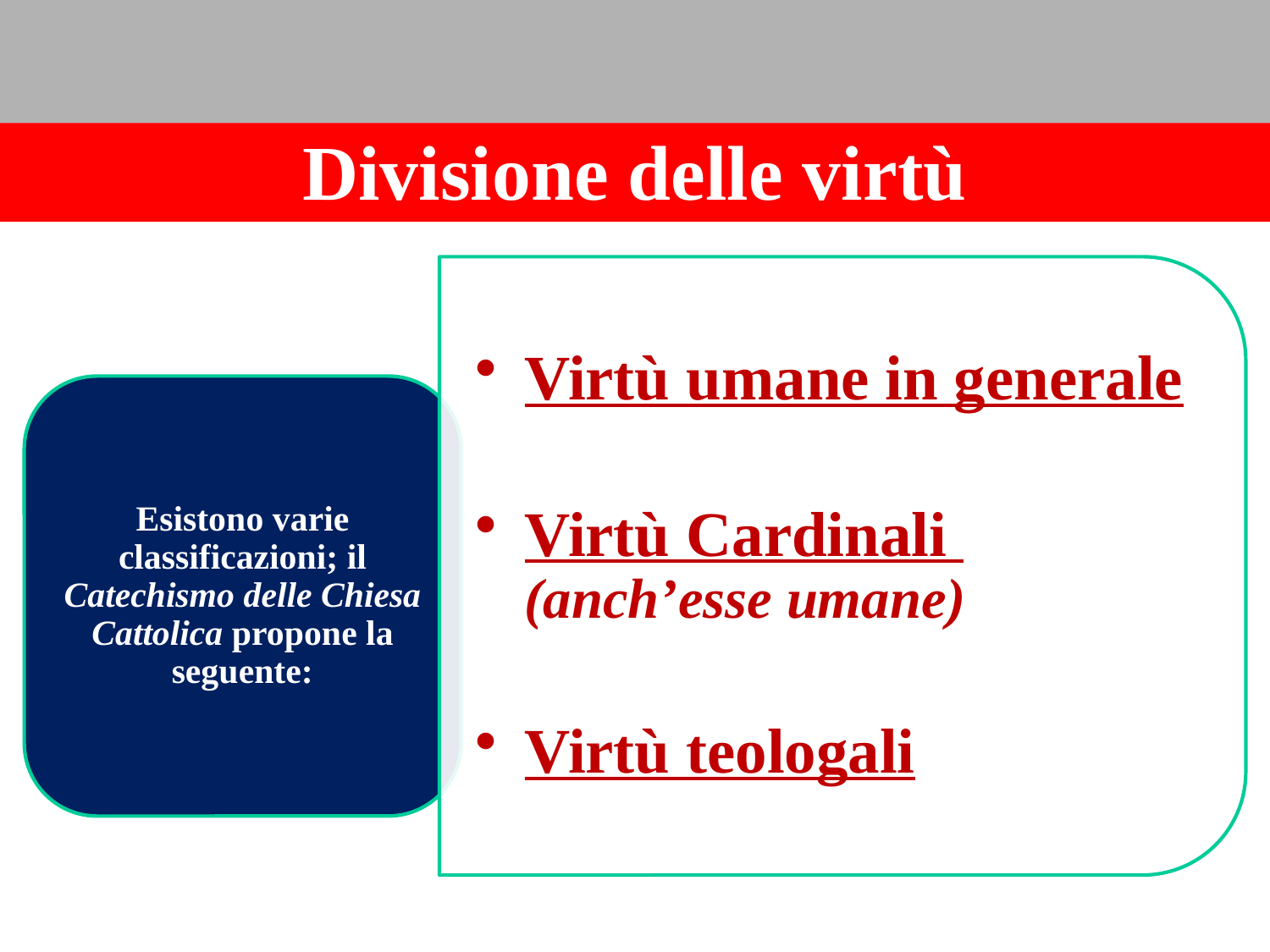

MF  74

Divisione delle virtù
Esistono varie classificazioni; il Catechismo delle Chiesa Cattolica propone la seguente:
Virtù umane in generale

Virtù Cardinali  (anch’esse umane)

Virtù teologali